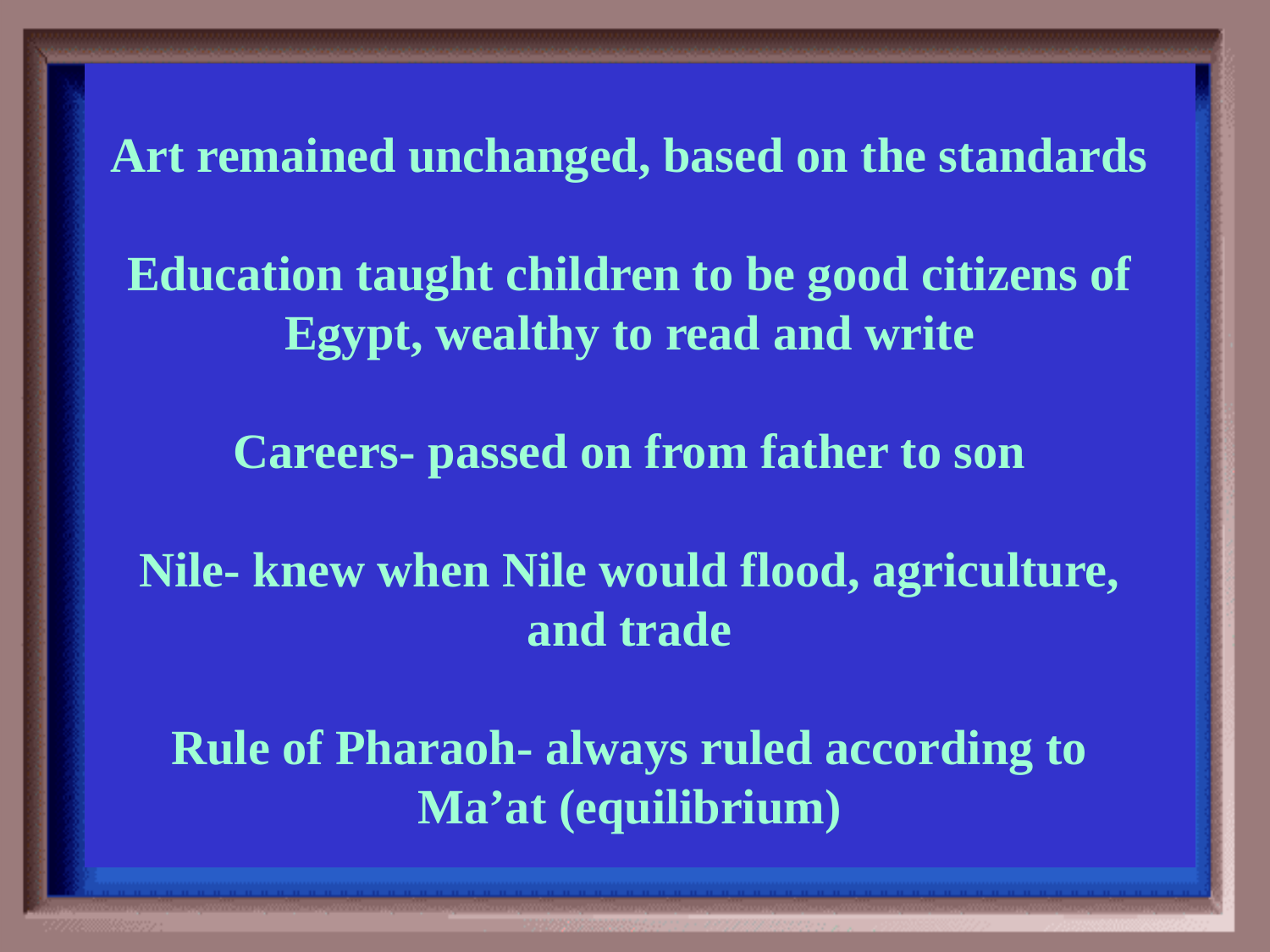

Category #5 $400 Question

Art remained unchanged, based on the standards

Education taught children to be good citizens of Egypt, wealthy to read and write

Careers- passed on from father to son

Nile- knew when Nile would flood, agriculture, and trade

Rule of Pharaoh- always ruled according to Ma’at (equilibrium)